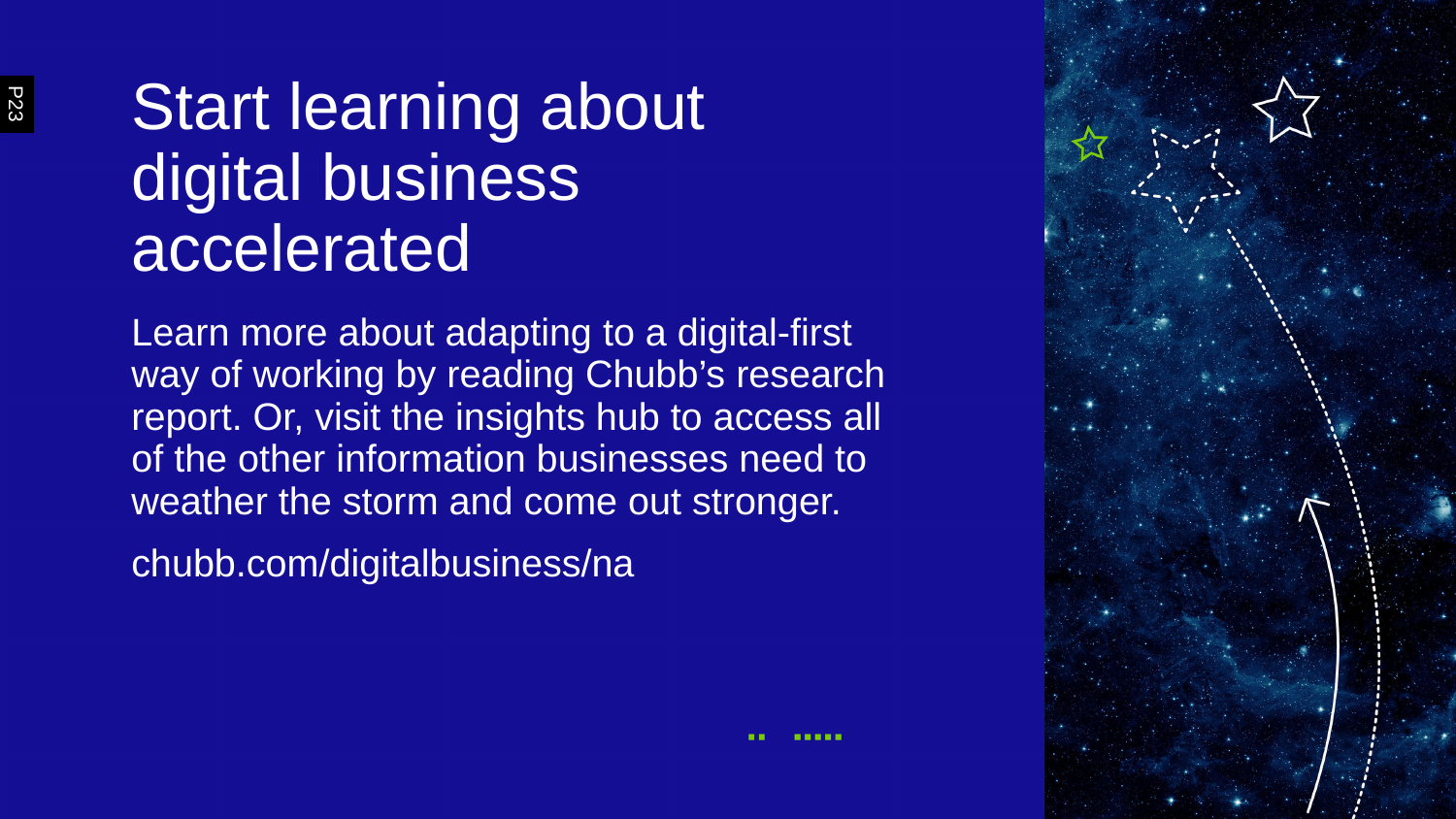

Start learning about
digital business accelerated
P23
Learn more about adapting to a digital-first way of working by reading Chubb’s research report. Or, visit the insights hub to access all of the other information businesses need to weather the storm and come out stronger.
chubb.com/digitalbusiness/na